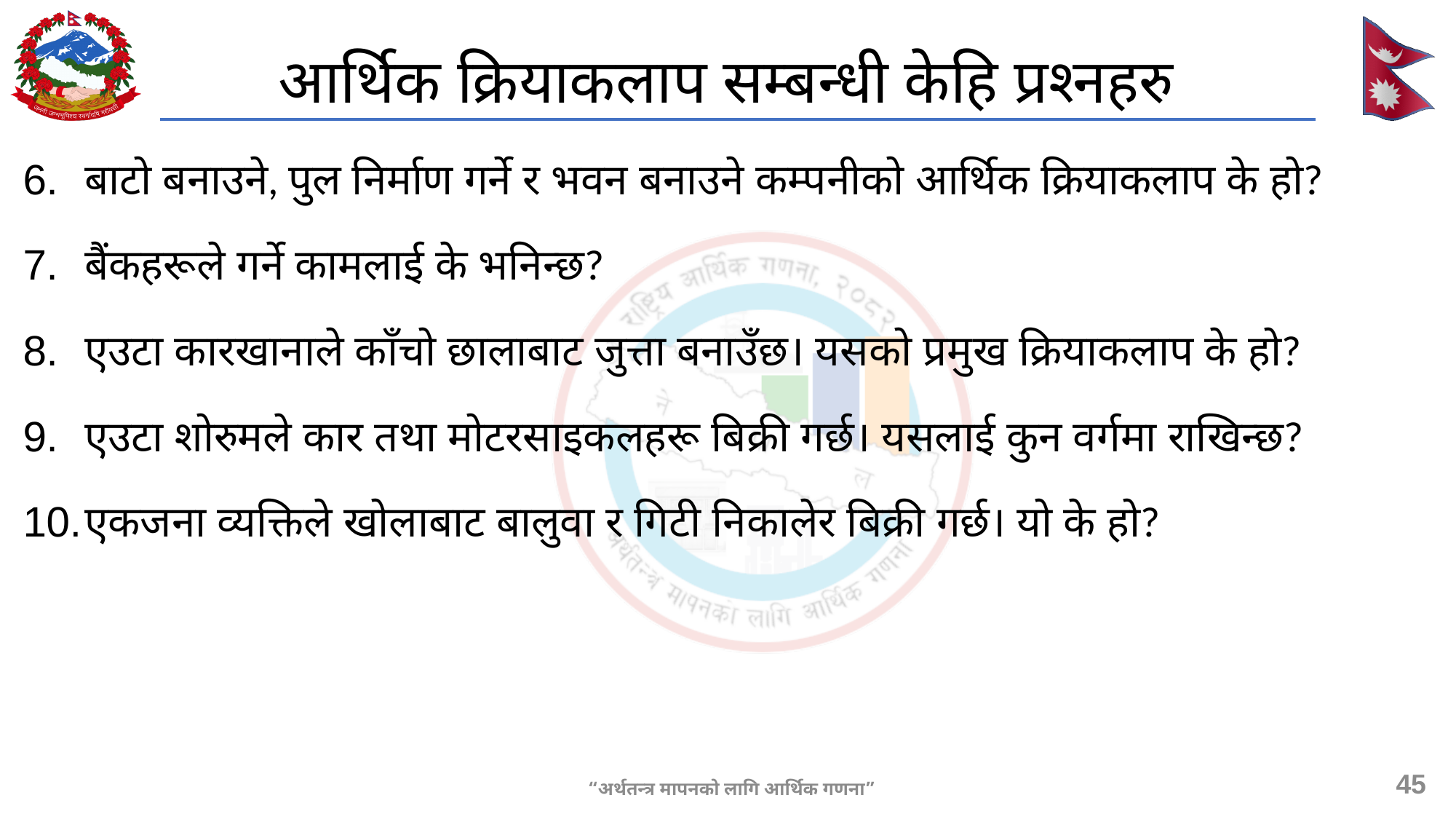

# आर्थिक क्रियाकलाप सम्बन्धी केहि प्रश्नहरु
बाटो बनाउने, पुल निर्माण गर्ने र भवन बनाउने कम्पनीको आर्थिक क्रियाकलाप के हो?
बैंकहरूले गर्ने कामलाई के भनिन्छ?
एउटा कारखानाले काँचो छालाबाट जुत्ता बनाउँछ। यसको प्रमुख क्रियाकलाप के हो?
एउटा शोरुमले कार तथा मोटरसाइकलहरू बिक्री गर्छ। यसलाई कुन वर्गमा राखिन्छ?
एकजना व्यक्तिले खोलाबाट बालुवा र गिटी निकालेर बिक्री गर्छ। यो के हो?

45
“अर्थतन्त्र मापनको लागि आर्थिक गणना”